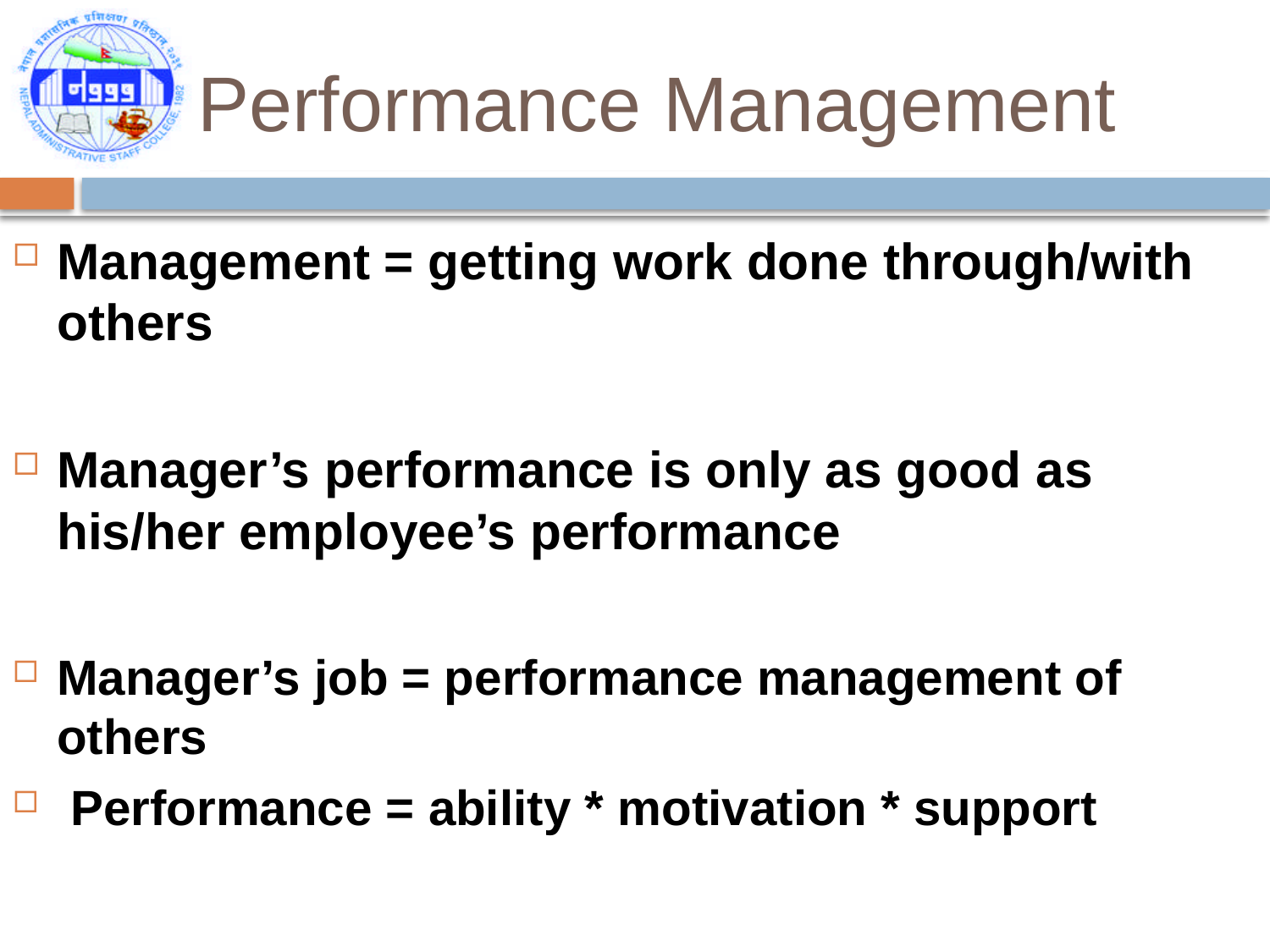

# Performance Management
Management = getting work done through/with others

Manager’s performance is only as good as his/her employee’s performance

Manager’s job = performance management of others
 Performance = ability * motivation * support